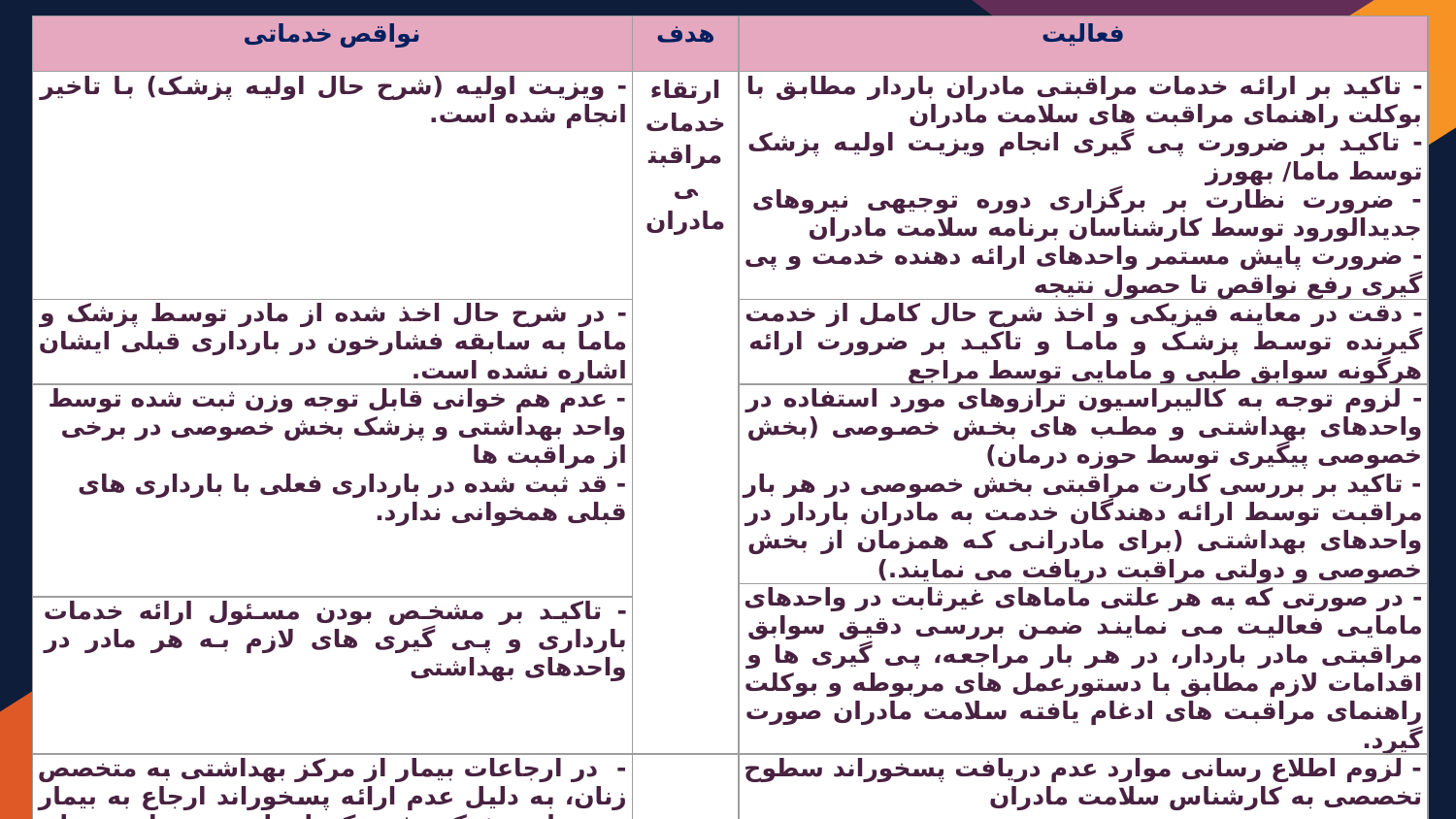

| نواقص خدماتی | هدف | فعالیت |
| --- | --- | --- |
| - ویزیت اولیه (شرح حال اولیه پزشک) با تاخیر انجام شده است. | ارتقاء خدمات مراقبتی مادران | - تاکید بر ارائه خدمات مراقبتی مادران باردار مطابق با بوکلت راهنمای مراقبت های سلامت مادران - تاکید بر ضرورت پی گیری انجام ویزیت اولیه پزشک توسط ماما/ بهورز - ضرورت نظارت بر برگزاری دوره توجیهی نیروهای جدیدالورود توسط کارشناسان برنامه سلامت مادران - ضرورت پایش مستمر واحدهای ارائه دهنده خدمت و پی گیری رفع نواقص تا حصول نتیجه |
| - در شرح حال اخذ شده از مادر توسط پزشک و ماما به سابقه فشارخون در بارداری قبلی ایشان اشاره نشده است. |  | - دقت در معاینه فیزیکی و اخذ شرح حال کامل از خدمت گیرنده توسط پزشک و ماما و تاکید بر ضرورت ارائه هرگونه سوابق طبی و مامایی توسط مراجع |
| - عدم هم خوانی قابل توجه وزن ثبت شده توسط واحد بهداشتی و پزشک بخش خصوصی در برخی از مراقبت ها - قد ثبت شده در بارداری فعلی با بارداری های قبلی همخوانی ندارد. |  | - لزوم توجه به کالیبراسیون ترازوهای مورد استفاده در واحدهای بهداشتی و مطب های بخش خصوصی (بخش خصوصی پیگیری توسط حوزه درمان) - تاکید بر بررسی کارت مراقبتی بخش خصوصی در هر بار مراقبت توسط ارائه دهندگان خدمت به مادران باردار در واحدهای بهداشتی (برای مادرانی که همزمان از بخش خصوصی و دولتی مراقبت دریافت می نمایند.) |
|  |  | - در صورتی که به هر علتی ماماهای غیرثابت در واحدهای مامایی فعالیت می نمایند ضمن بررسی دقیق سوابق مراقبتی مادر باردار، در هر بار مراجعه، پی گیری ها و اقدامات لازم مطابق با دستورعمل های مربوطه و بوکلت راهنمای مراقبت های ادغام یافته سلامت مادران صورت گیرد. |
| - تاکید بر مشخص بودن مسئول ارائه خدمات بارداری و پی گیری های لازم به هر مادر در واحدهای بهداشتی |  | - در صورتی که به هر علتی ماماهای غیرثابت در واحدهای مامایی فعالیت می نمایند ضمن بررسی دقیق سوابق مراقبتی مادر باردار، در هر بار مراجعه، پی گیری ها و اقدامات لازم مطابق با دستورعمل های مربوطه و بوکلت راهنمای مراقبت های ادغام یافته سلامت مادران صورت گیرد. |
| - در ارجاعات بیمار از مرکز بهداشتی به متخصص زنان، به دلیل عدم ارائه پسخوراند ارجاع به بیمار توسط پزشک، فیدبک ارجاع توسط پرسنل بهداشتی بر اساس اظهارات بیمار در پرونده بارداری ثبت شده است. - در خصوص عدم دریافت پسخوراند از متخصص زنان، اطلاع رسانی به کارشناس سلامت مادران صورت نگرفته و پیگیری نتیجه براساس ارزیابی کارت مراقبتی بخش خصوصی و گفته های مادر صورت گرفته است. |  | - لزوم اطلاع رسانی موارد عدم دریافت پسخوراند سطوح تخصصی به کارشناس سلامت مادران - ضرورت ثبت پسخوراند ارجاعات دریافت شده در قسمت پیگیری های سامانه سیب توسط سطح یک ارائه خدمات |